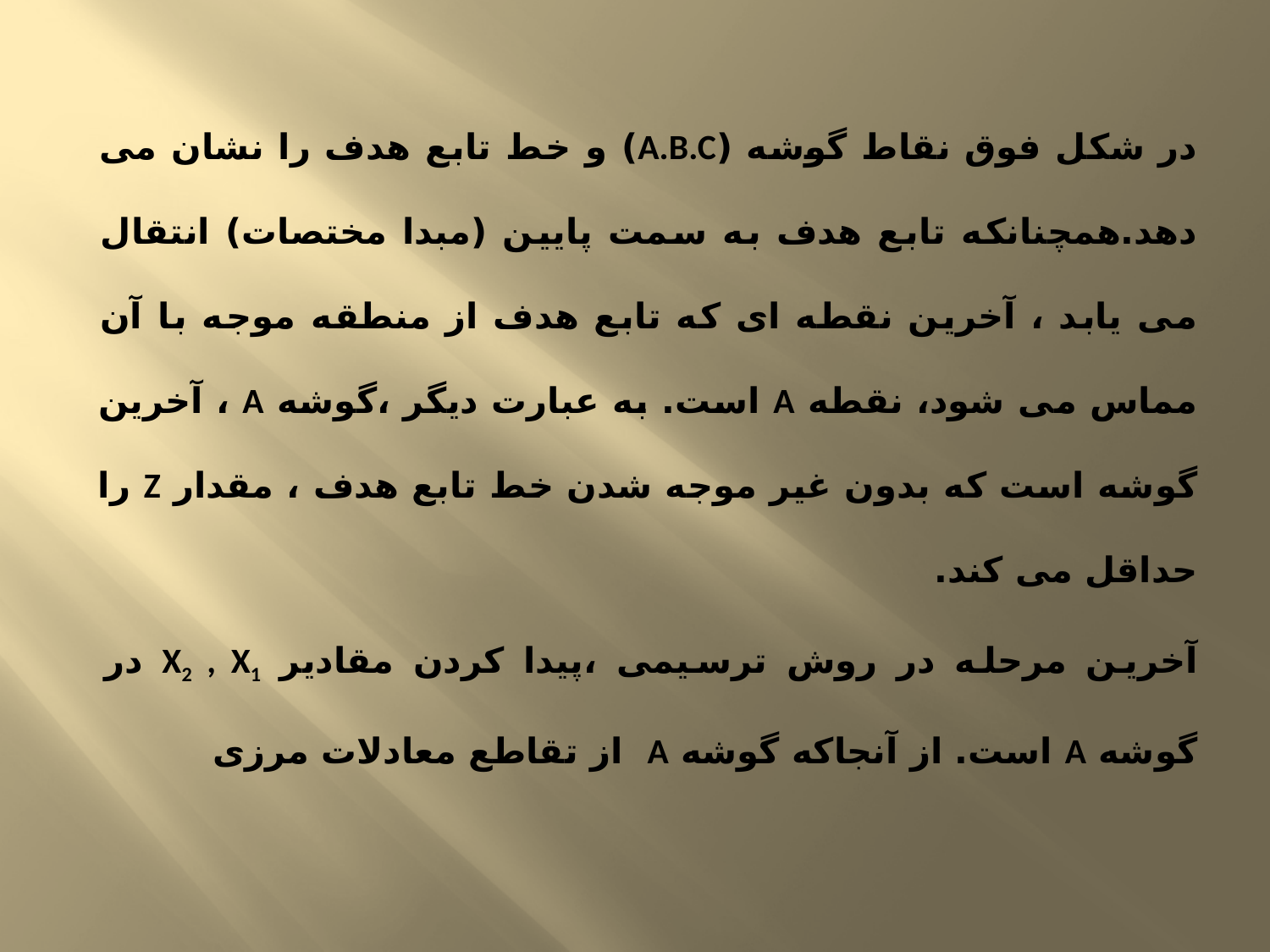

در شکل فوق نقاط گوشه (A.B.C) و خط تابع هدف را نشان می دهد.همچنانکه تابع هدف به سمت پایین (مبدا مختصات) انتقال می یابد ، آخرین نقطه ای که تابع هدف از منطقه موجه با آن مماس می شود، نقطه A است. به عبارت دیگر ،گوشه A ، آخرین گوشه است که بدون غیر موجه شدن خط تابع هدف ، مقدار Z را حداقل می کند.
آخرین مرحله در روش ترسیمی ،پیدا کردن مقادیر X2 , X1 در گوشه A است. از آنجاکه گوشه A  از تقاطع معادلات مرزی